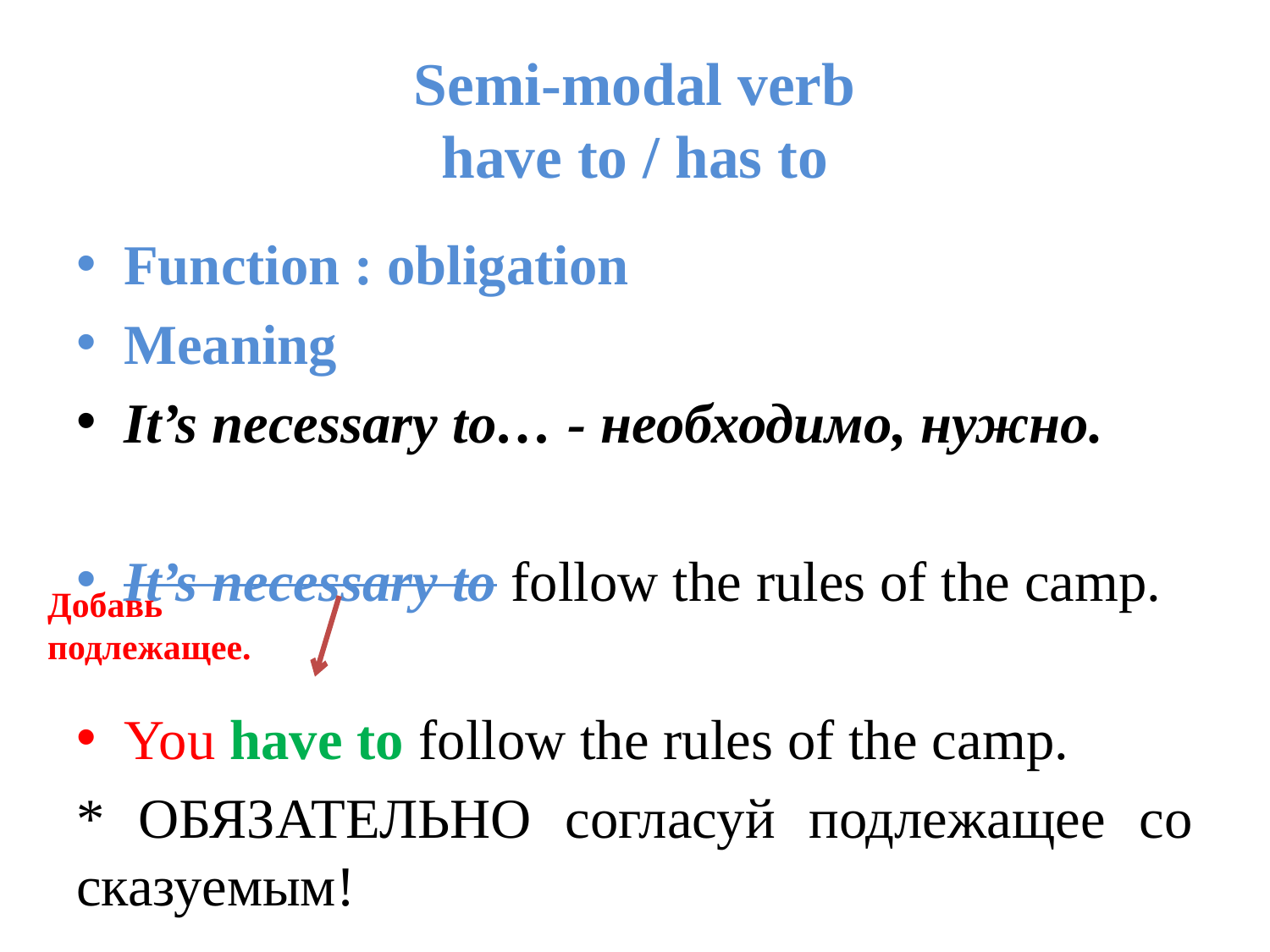

# Semi-modal verb have to / has to
Function : obligation
Meaning
It’s necessary to… - необходимо, нужно.

It’s necessary to follow the rules of the camp.

You have to follow the rules of the camp.
* ОБЯЗАТЕЛЬНО согласуй подлежащее со сказуемым!

Добавь подлежащее.